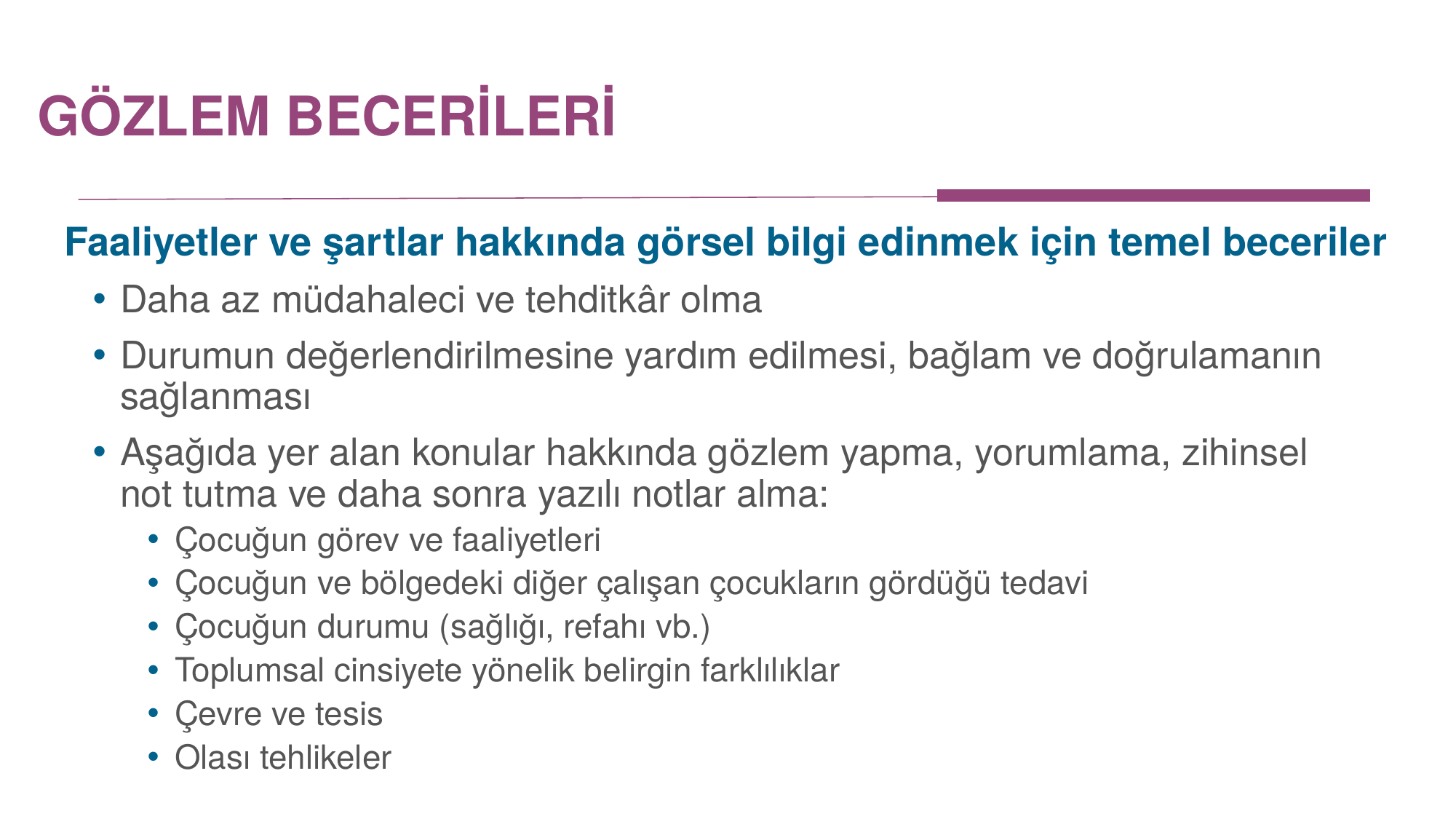

# GÖZLEM BECERİLERİ
Faaliyetler ve şartlar hakkında görsel bilgi edinmek için temel beceriler
Daha az müdahaleci ve tehditkâr olma
Durumun değerlendirilmesine yardım edilmesi, bağlam ve doğrulamanın sağlanması
Aşağıda yer alan konular hakkında gözlem yapma, yorumlama, zihinsel not tutma ve daha sonra yazılı notlar alma:
Çocuğun görev ve faaliyetleri
Çocuğun ve bölgedeki diğer çalışan çocukların gördüğü tedavi
Çocuğun durumu (sağlığı, refahı vb.)
Toplumsal cinsiyete yönelik belirgin farklılıklar
Çevre ve tesis
Olası tehlikeler